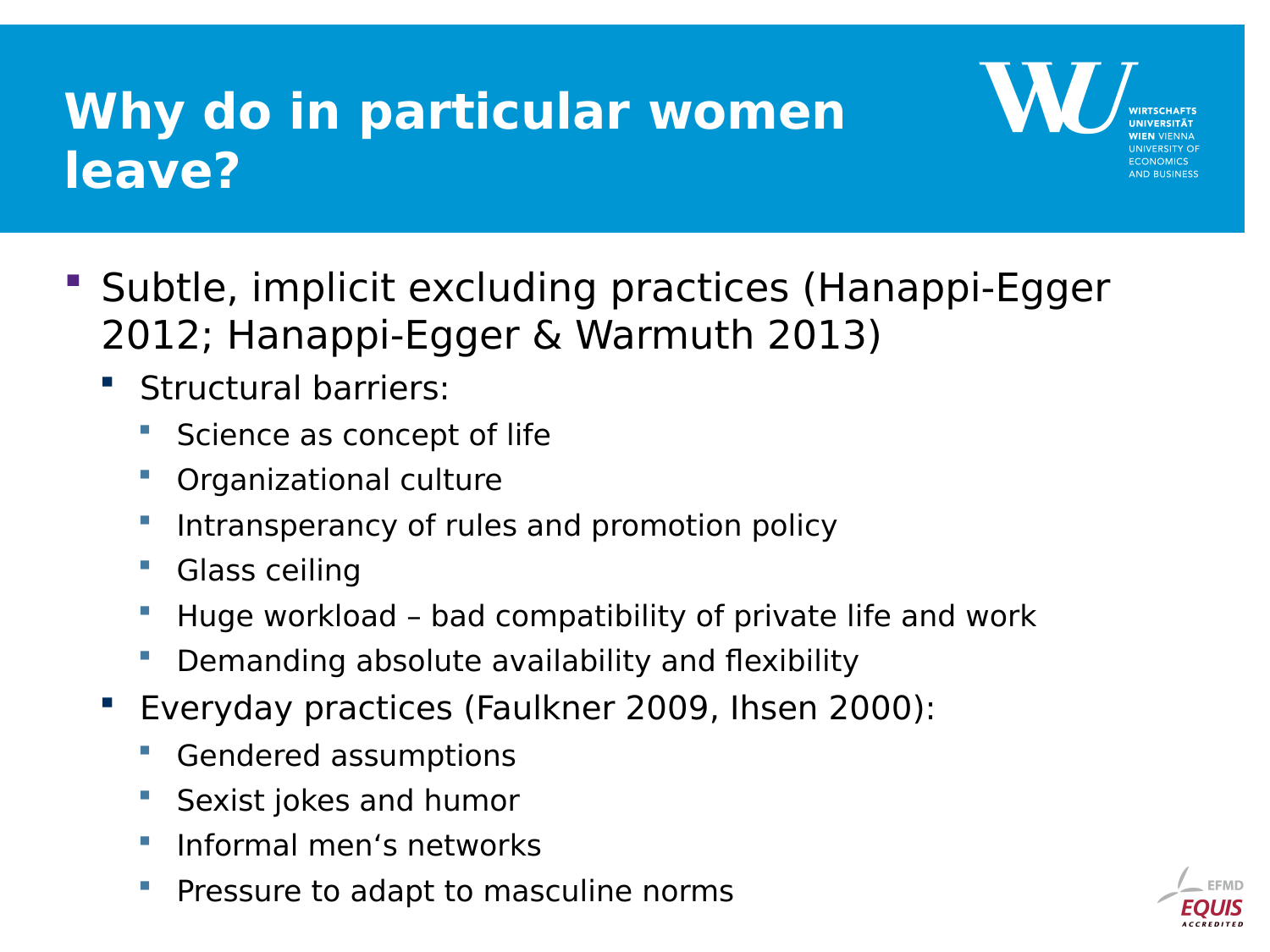

# Why do in particular women leave?
Subtle, implicit excluding practices (Hanappi-Egger 2012; Hanappi-Egger & Warmuth 2013)
Structural barriers:
Science as concept of life
Organizational culture
Intransperancy of rules and promotion policy
Glass ceiling
Huge workload – bad compatibility of private life and work
Demanding absolute availability and flexibility
Everyday practices (Faulkner 2009, Ihsen 2000):
Gendered assumptions
Sexist jokes and humor
Informal men‘s networks
Pressure to adapt to masculine norms